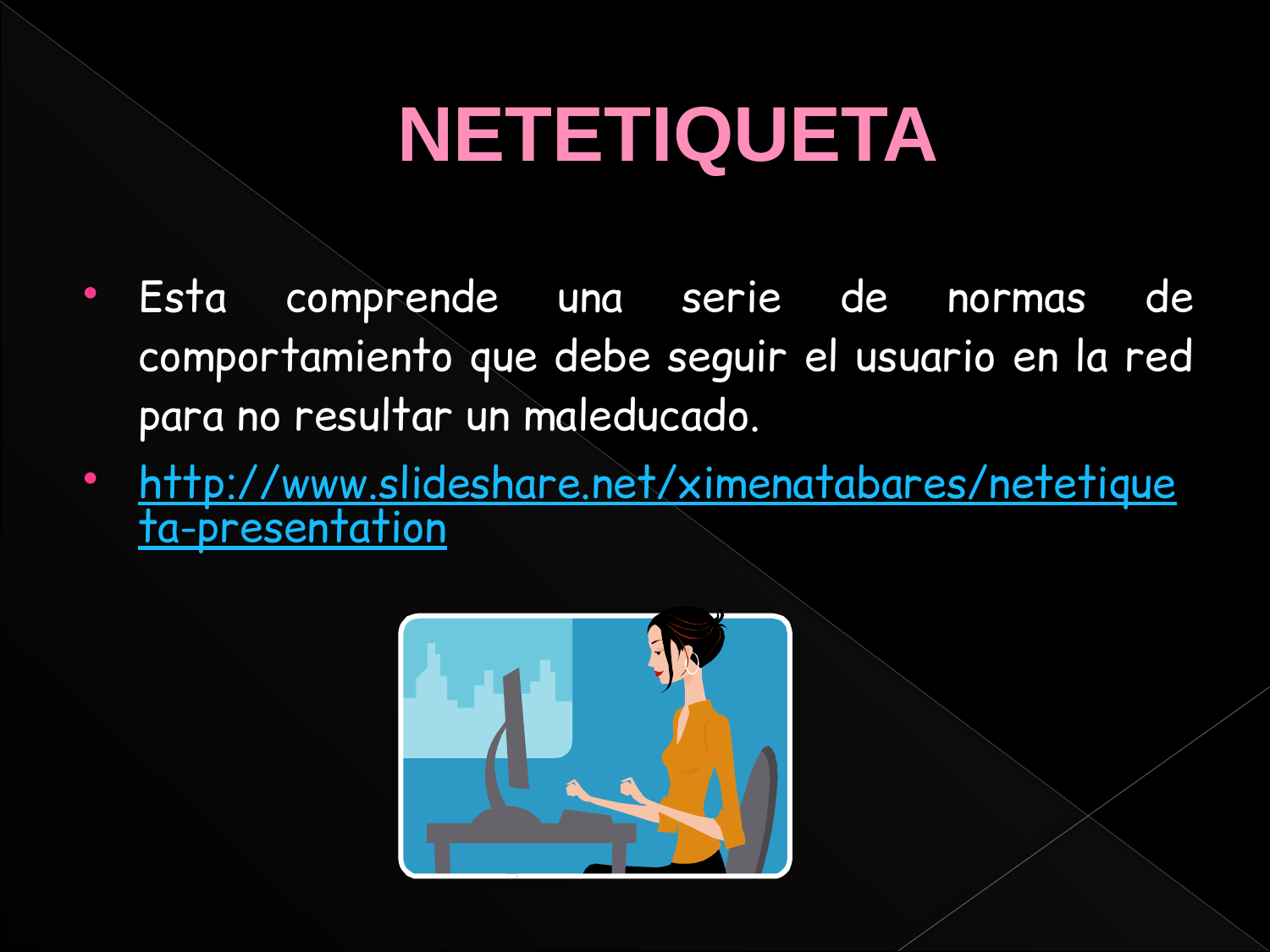

# NETETIQUETA
Esta comprende una serie de normas de comportamiento que debe seguir el usuario en la red para no resultar un maleducado.
http://www.slideshare.net/ximenatabares/netetiqueta-presentation